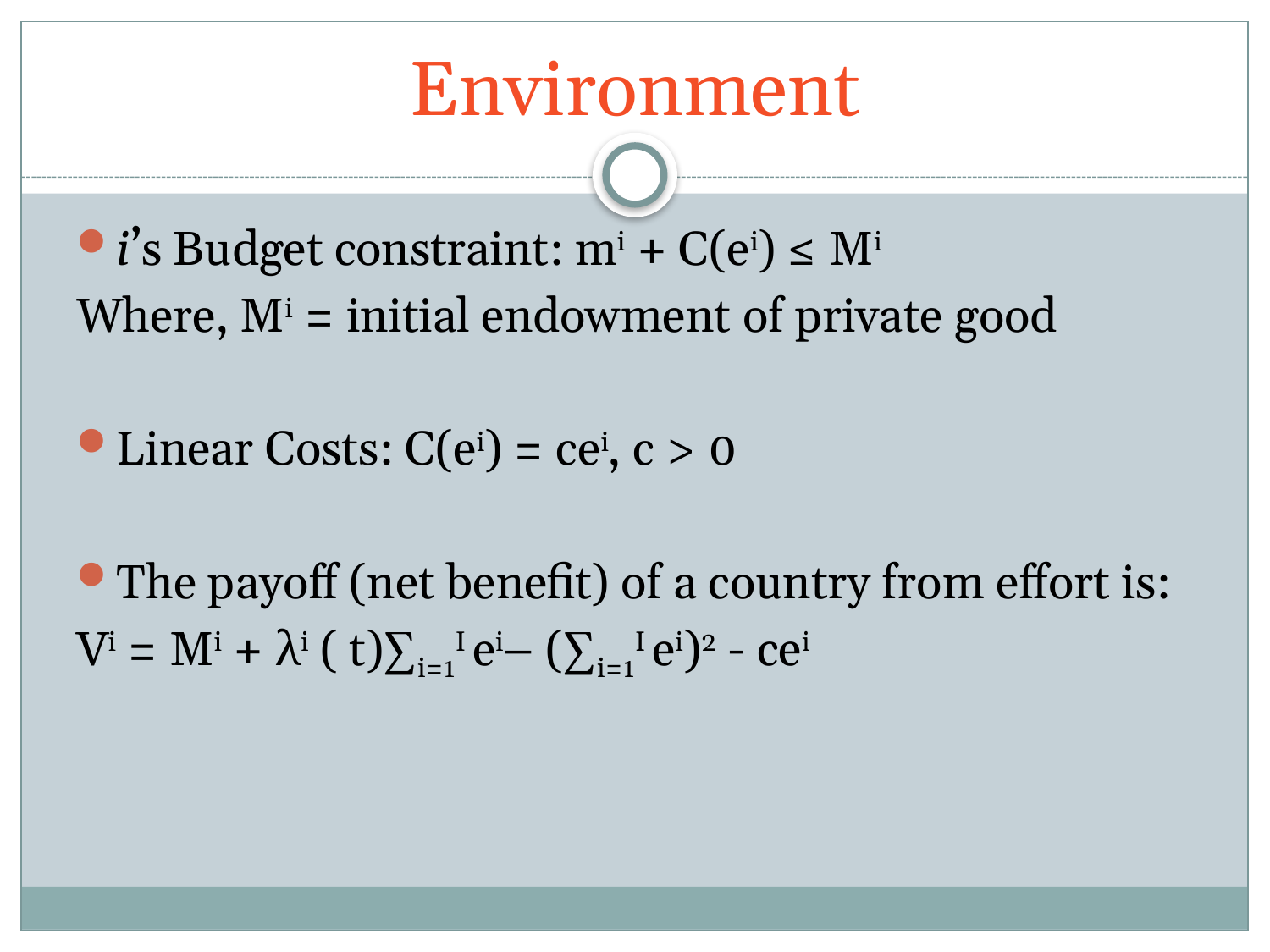

# Environment
i’s Budget constraint: mi + C(ei) ≤ Mi
Where, Mi = initial endowment of private good

Linear Costs: C(ei) = cei, c > 0

The payoff (net benefit) of a country from effort is:
Vi = Mi + λi ( t)∑i=1I ei– (∑i=1I ei)2 - cei